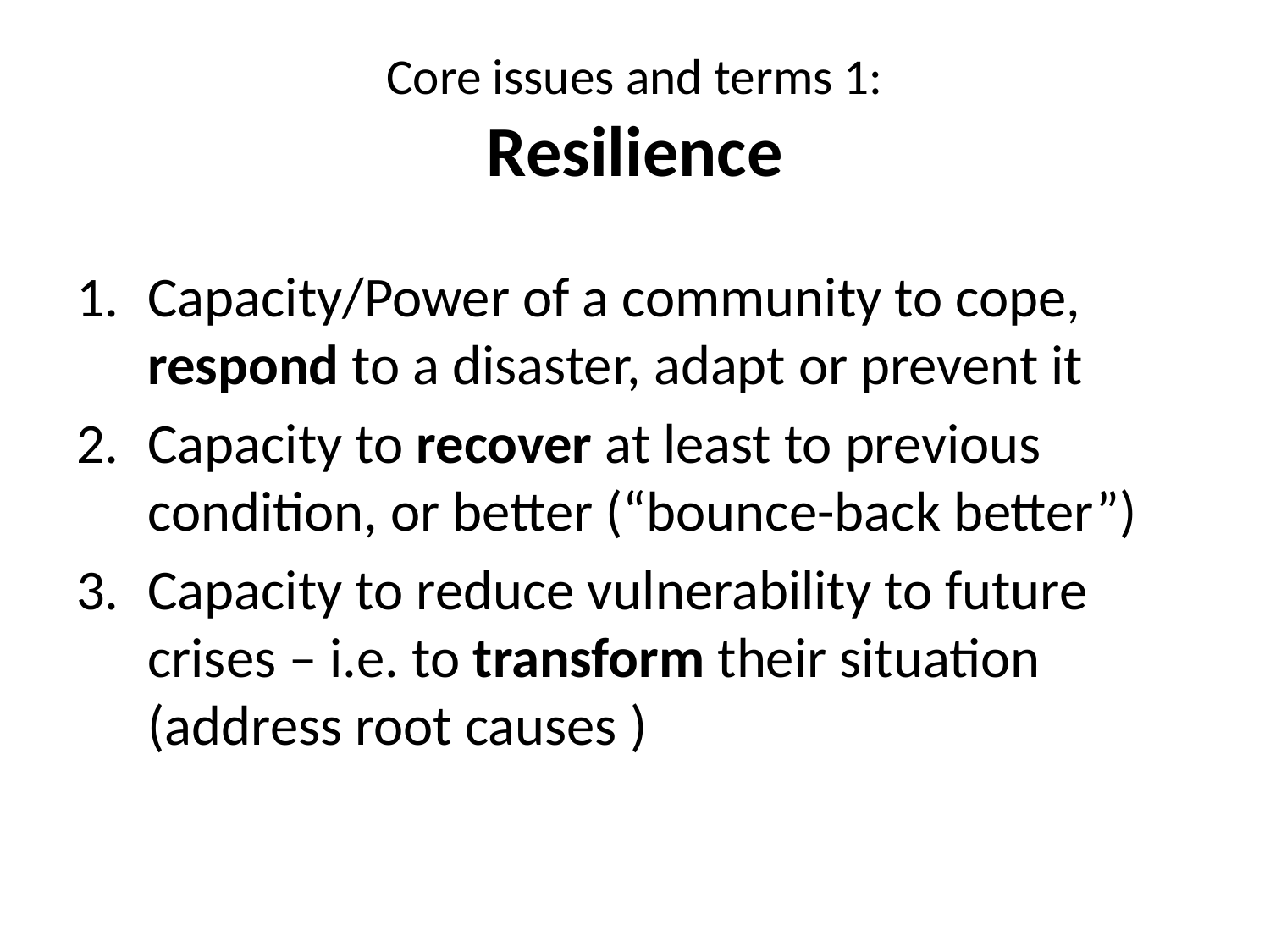

# Core issues and terms 1: Resilience
Capacity/Power of a community to cope, respond to a disaster, adapt or prevent it
Capacity to recover at least to previous condition, or better (“bounce-back better”)
Capacity to reduce vulnerability to future crises – i.e. to transform their situation (address root causes )